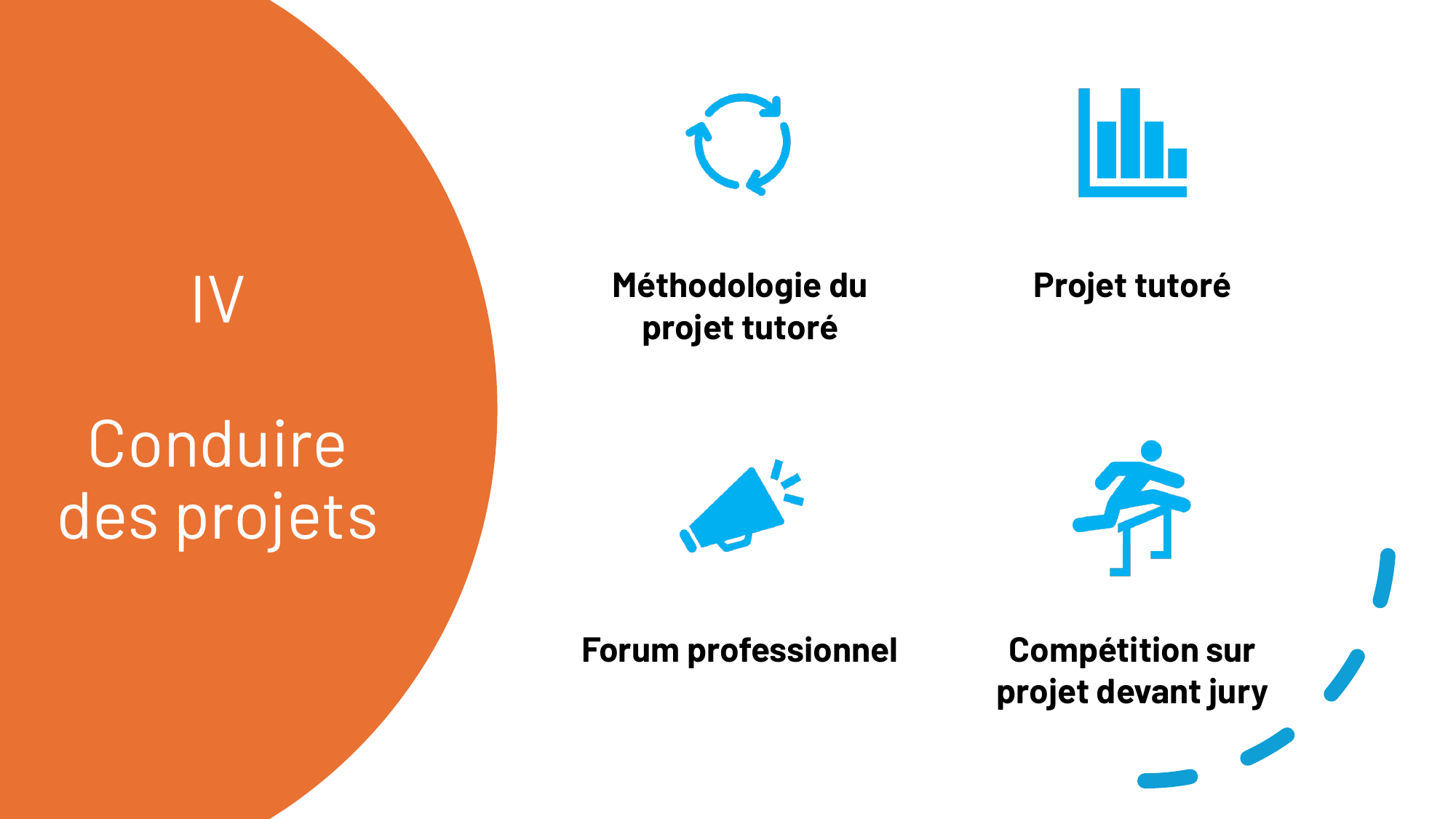

Méthodologie du projet tutoré
Projet tutoré
Forum professionnel
Compétition sur projet devant jury
# IV Conduire des projets